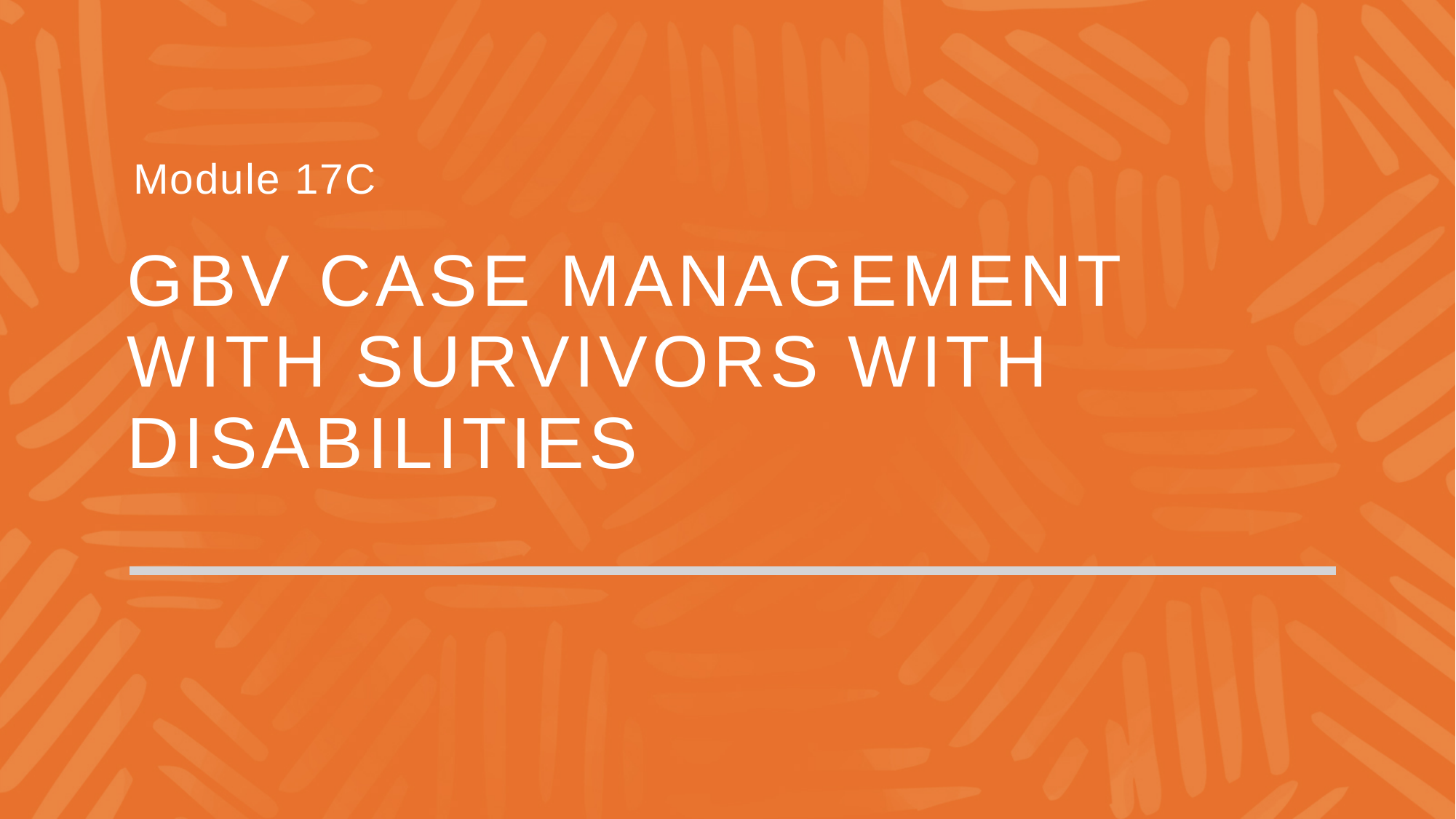

Module 17C

# GBV Case management with survivors with disabilities